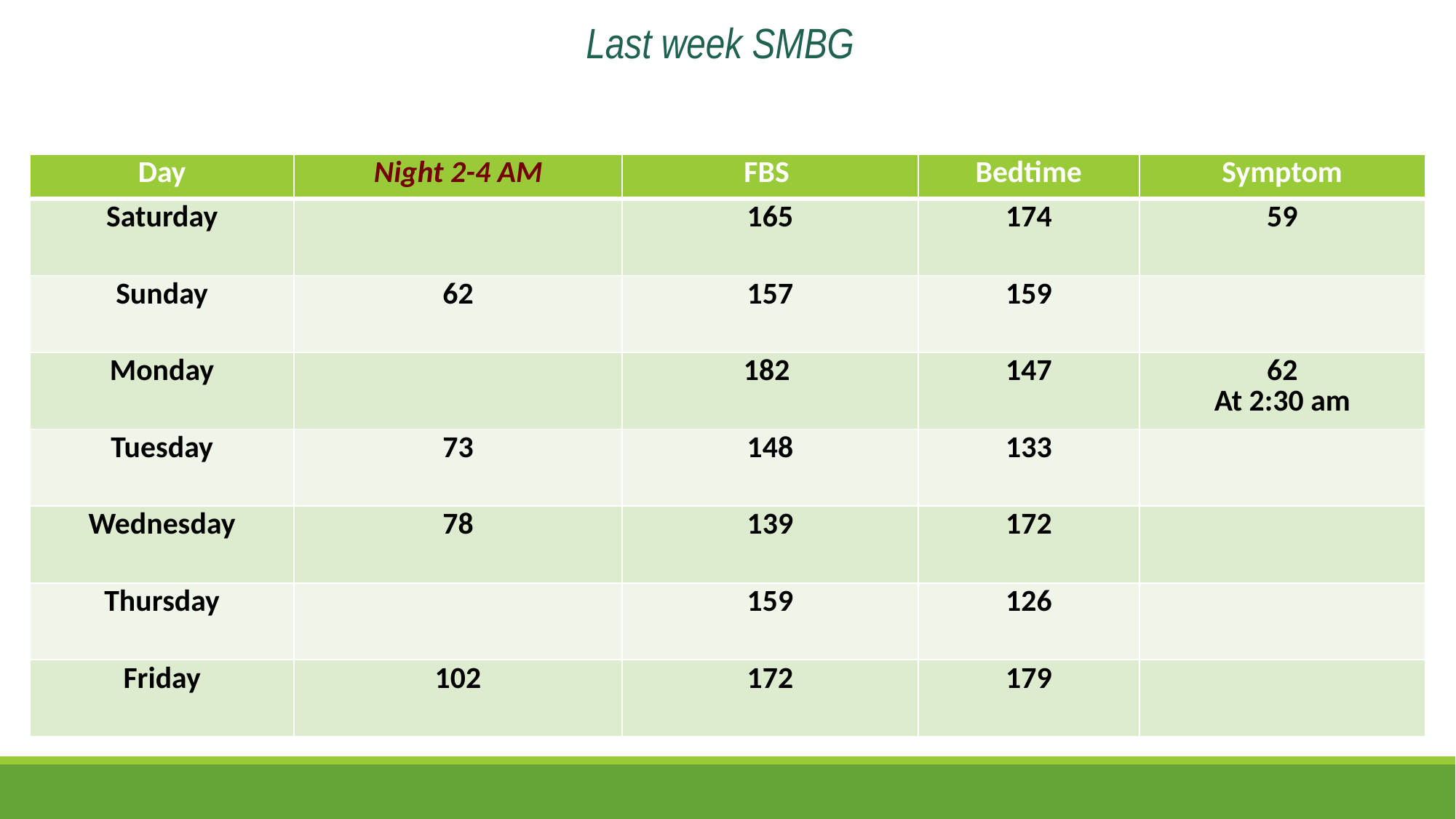

Last week SMBG
| Day | Night 2-4 AM | FBS | Bedtime | Symptom |
| --- | --- | --- | --- | --- |
| Saturday |  | 165 | 174 | 59 |
| Sunday | 62 | 157 | 159 |  |
| Monday |  | 182 | 147 | 62 At 2:30 am |
| Tuesday | 73 | 148 | 133 |  |
| Wednesday | 78 | 139 | 172 |  |
| Thursday |  | 159 | 126 |  |
| Friday | 102 | 172 | 179 |  |